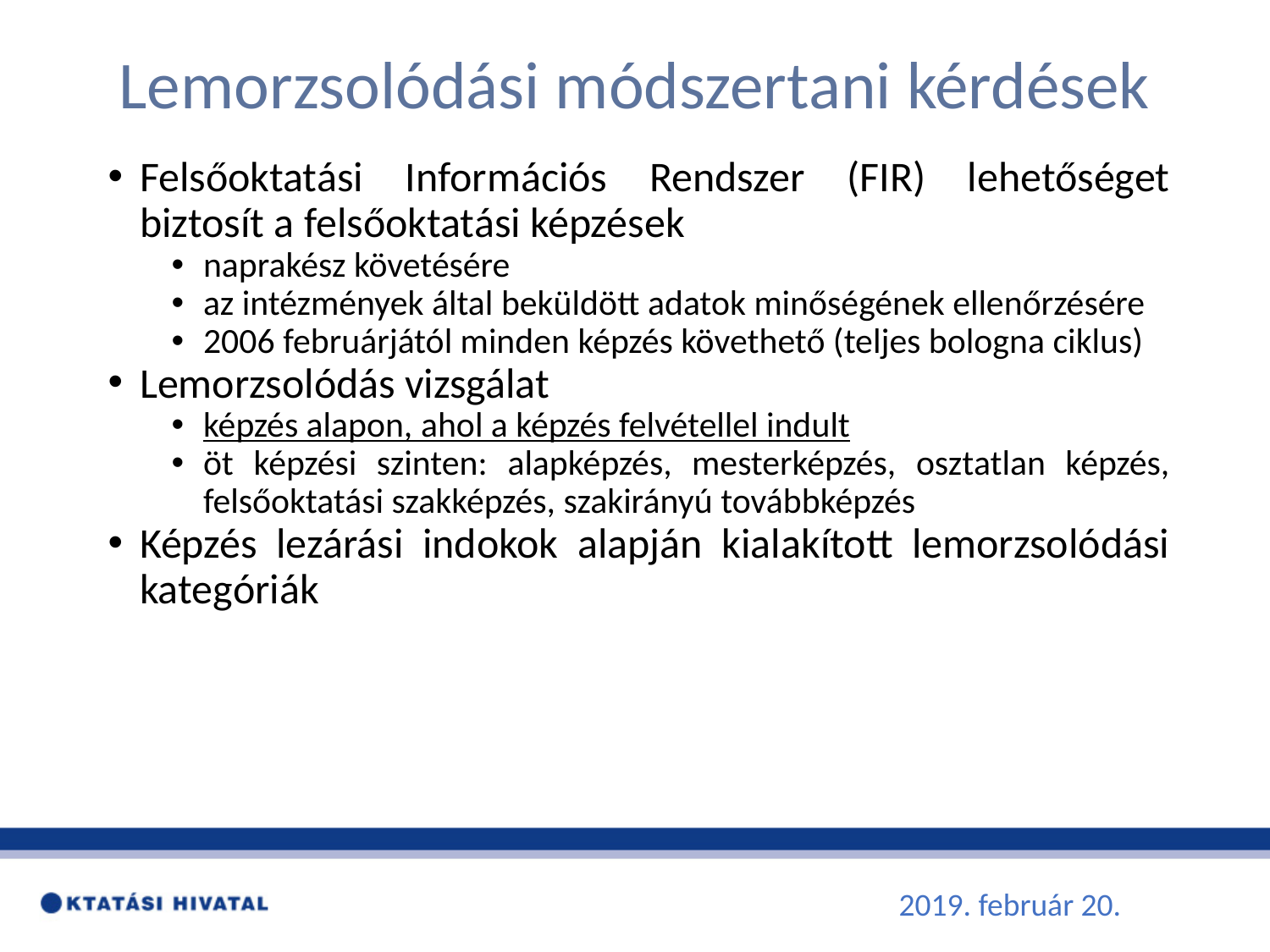

# Lemorzsolódási módszertani kérdések
Felsőoktatási Információs Rendszer (FIR) lehetőséget biztosít a felsőoktatási képzések
naprakész követésére
az intézmények által beküldött adatok minőségének ellenőrzésére
2006 februárjától minden képzés követhető (teljes bologna ciklus)
Lemorzsolódás vizsgálat
képzés alapon, ahol a képzés felvétellel indult
öt képzési szinten: alapképzés, mesterképzés, osztatlan képzés, felsőoktatási szakképzés, szakirányú továbbképzés
Képzés lezárási indokok alapján kialakított lemorzsolódási kategóriák

2019. február 20.